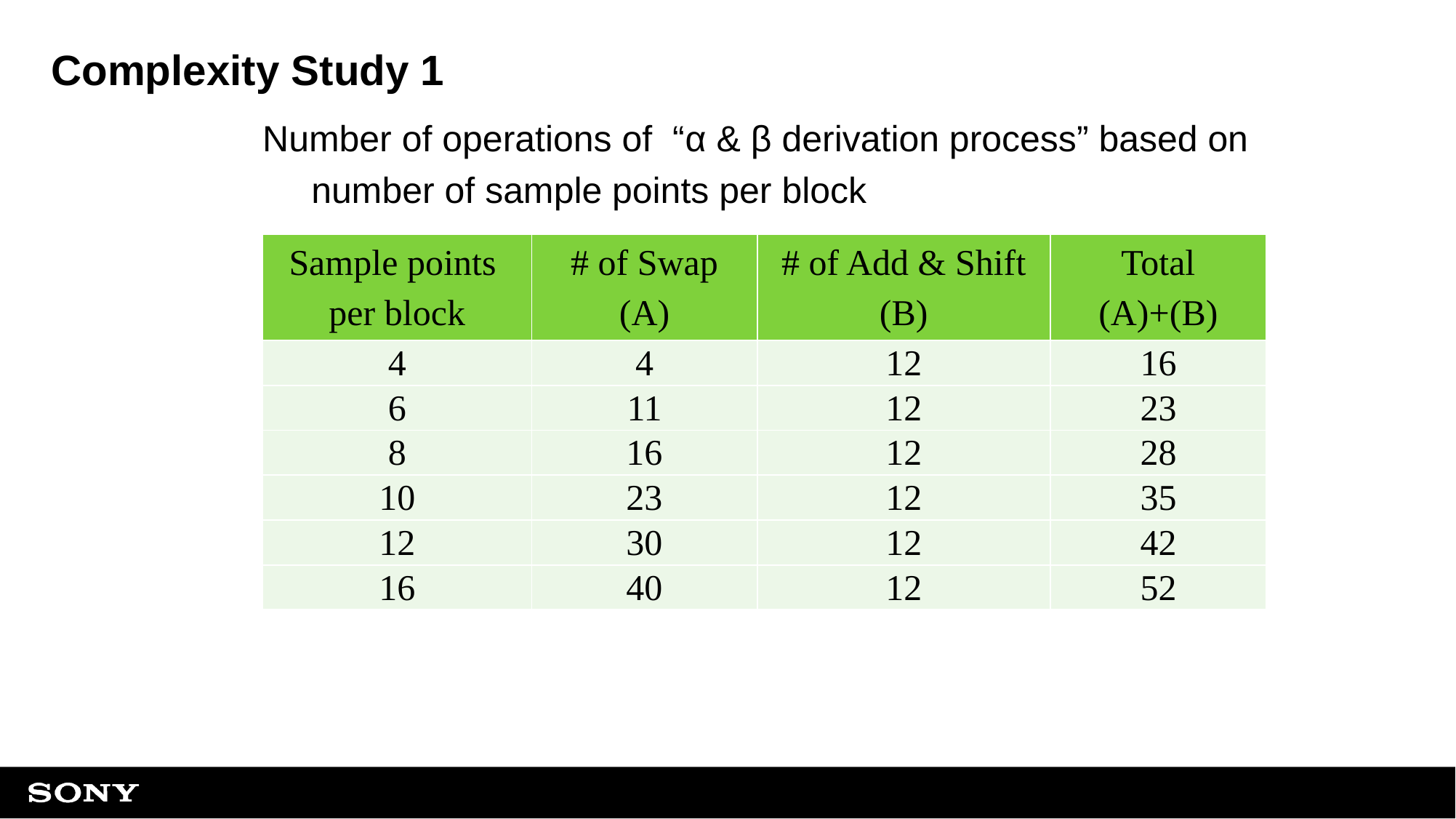

# Complexity Study 1
Number of operations of  “α & β derivation process” based on number of sample points per block
| Sample points per block | # of Swap (A) | # of Add & Shift (B) | Total (A)+(B) |
| --- | --- | --- | --- |
| 4 | 4 | 12 | 16 |
| 6 | 11 | 12 | 23 |
| 8 | 16 | 12 | 28 |
| 10 | 23 | 12 | 35 |
| 12 | 30 | 12 | 42 |
| 16 | 40 | 12 | 52 |